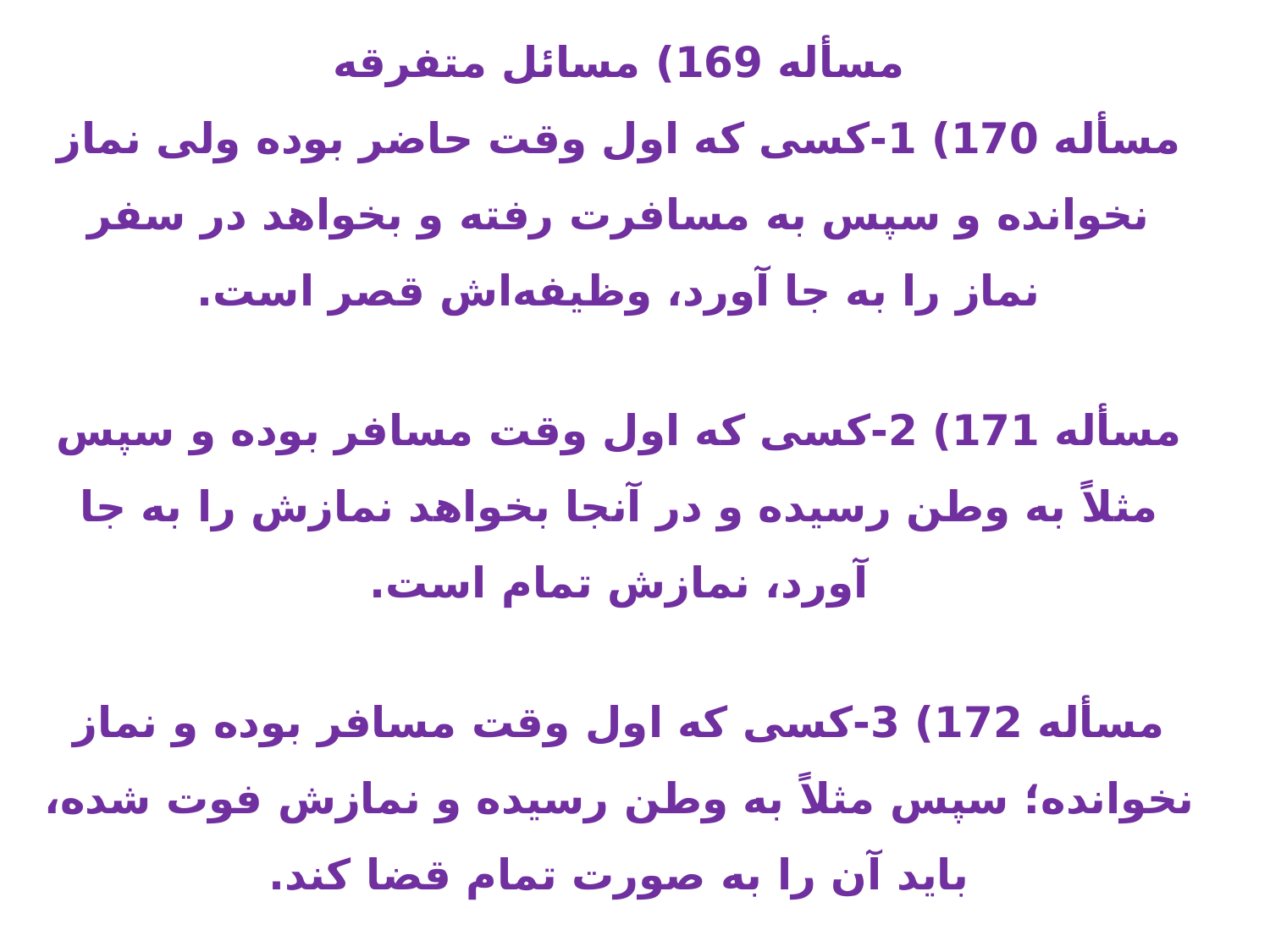

ص . 59
مسأله 169) مسائل متفرقه
مسأله 170) 1-کسی که اول وقت حاضر بوده ولی نماز نخوانده و سپس به مسافرت رفته و بخواهد در سفر نماز را به جا آورد، وظیفه‌اش قصر است.

مسأله 171) 2-کسی که اول وقت مسافر بوده و سپس مثلاً به وطن رسیده و در آنجا بخواهد نمازش را به جا آورد، نمازش تمام است.

مسأله 172) 3-کسی که اول وقت مسافر بوده و نماز نخوانده؛ سپس مثلاً به وطن رسیده و نمازش فوت شده، باید آن را به صورت تمام قضا کند.